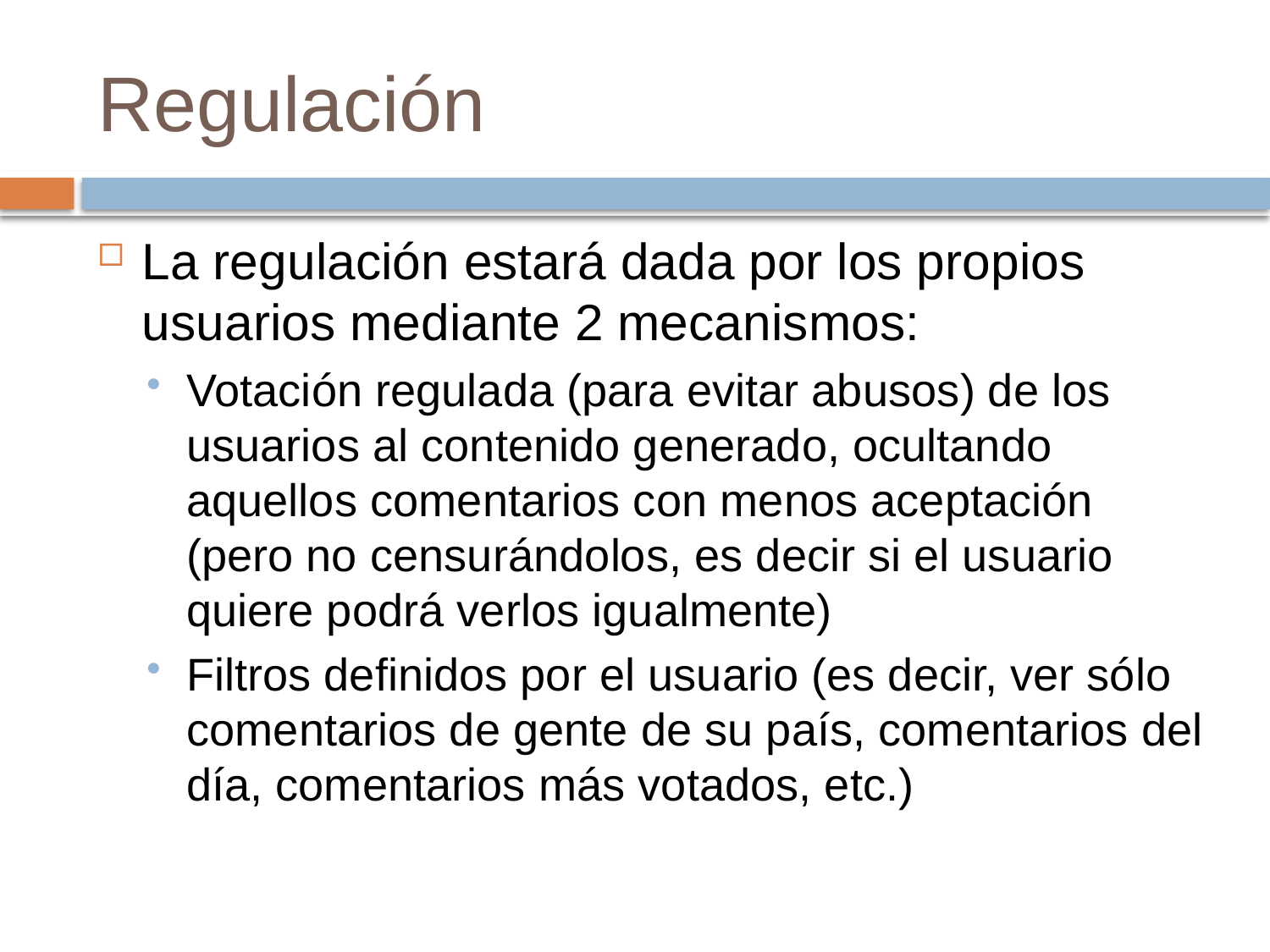

# Regulación
La regulación estará dada por los propios usuarios mediante 2 mecanismos:
Votación regulada (para evitar abusos) de los usuarios al contenido generado, ocultando aquellos comentarios con menos aceptación (pero no censurándolos, es decir si el usuario quiere podrá verlos igualmente)
Filtros definidos por el usuario (es decir, ver sólo comentarios de gente de su país, comentarios del día, comentarios más votados, etc.)